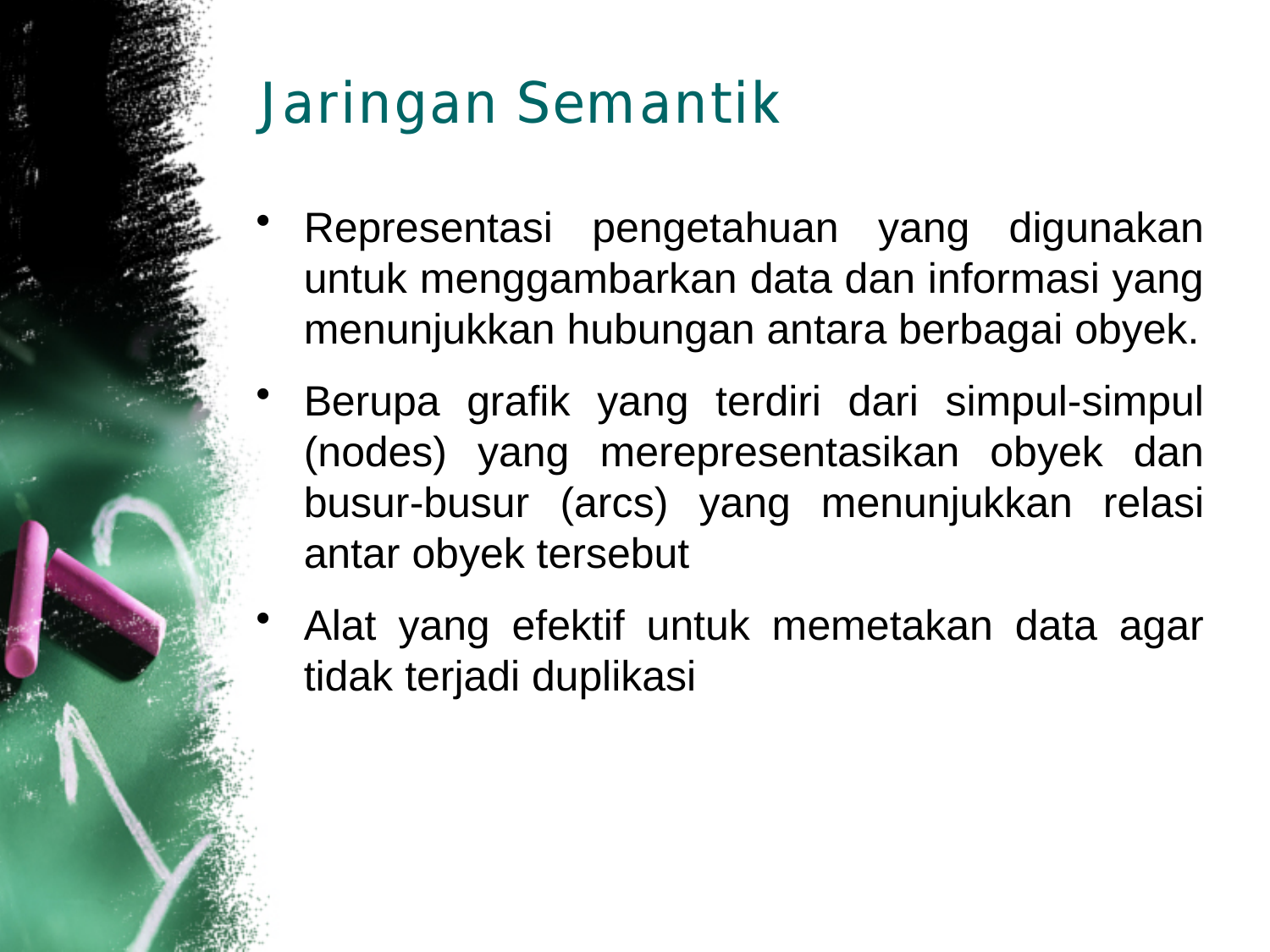

# Jaringan Semantik
Representasi pengetahuan yang digunakan untuk menggambarkan data dan informasi yang menunjukkan hubungan antara berbagai obyek.
Berupa grafik yang terdiri dari simpul-simpul (nodes) yang merepresentasikan obyek dan busur-busur (arcs) yang menunjukkan relasi antar obyek tersebut
Alat yang efektif untuk memetakan data agar tidak terjadi duplikasi